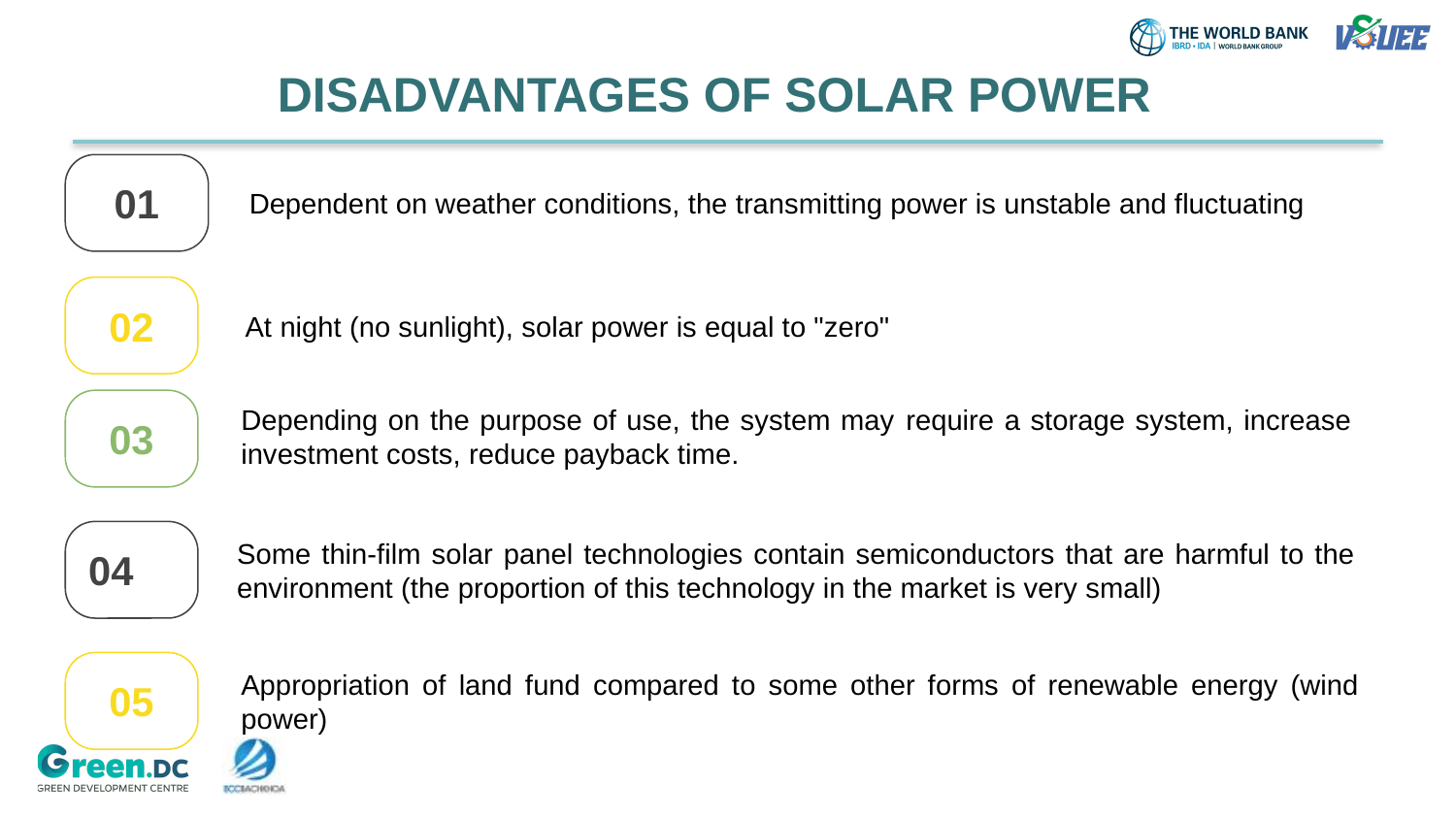

DISADVANTAGES OF SOLAR POWER
01
Dependent on weather conditions, the transmitting power is unstable and fluctuating
02
At night (no sunlight), solar power is equal to "zero"
03
Depending on the purpose of use, the system may require a storage system, increase investment costs, reduce payback time.
04
Some thin-film solar panel technologies contain semiconductors that are harmful to the environment (the proportion of this technology in the market is very small)
05
Appropriation of land fund compared to some other forms of renewable energy (wind power)